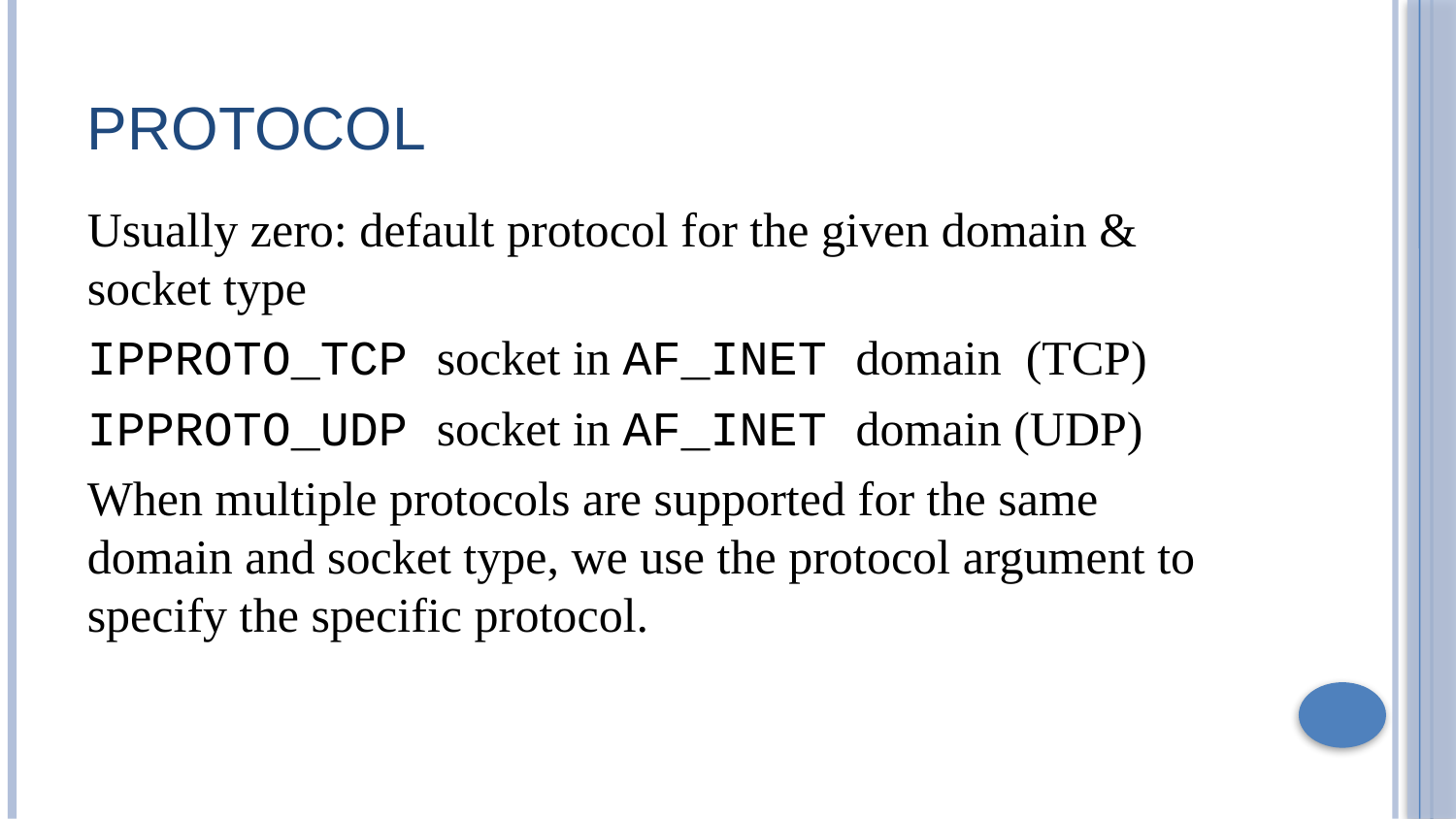

# Protocol
Usually zero: default protocol for the given domain & socket type
IPPROTO_TCP socket in AF_INET domain  (TCP)
IPPROTO_UDP socket in AF_INET domain (UDP)
When multiple protocols are supported for the same domain and socket type, we use the protocol argument to specify the specific protocol.